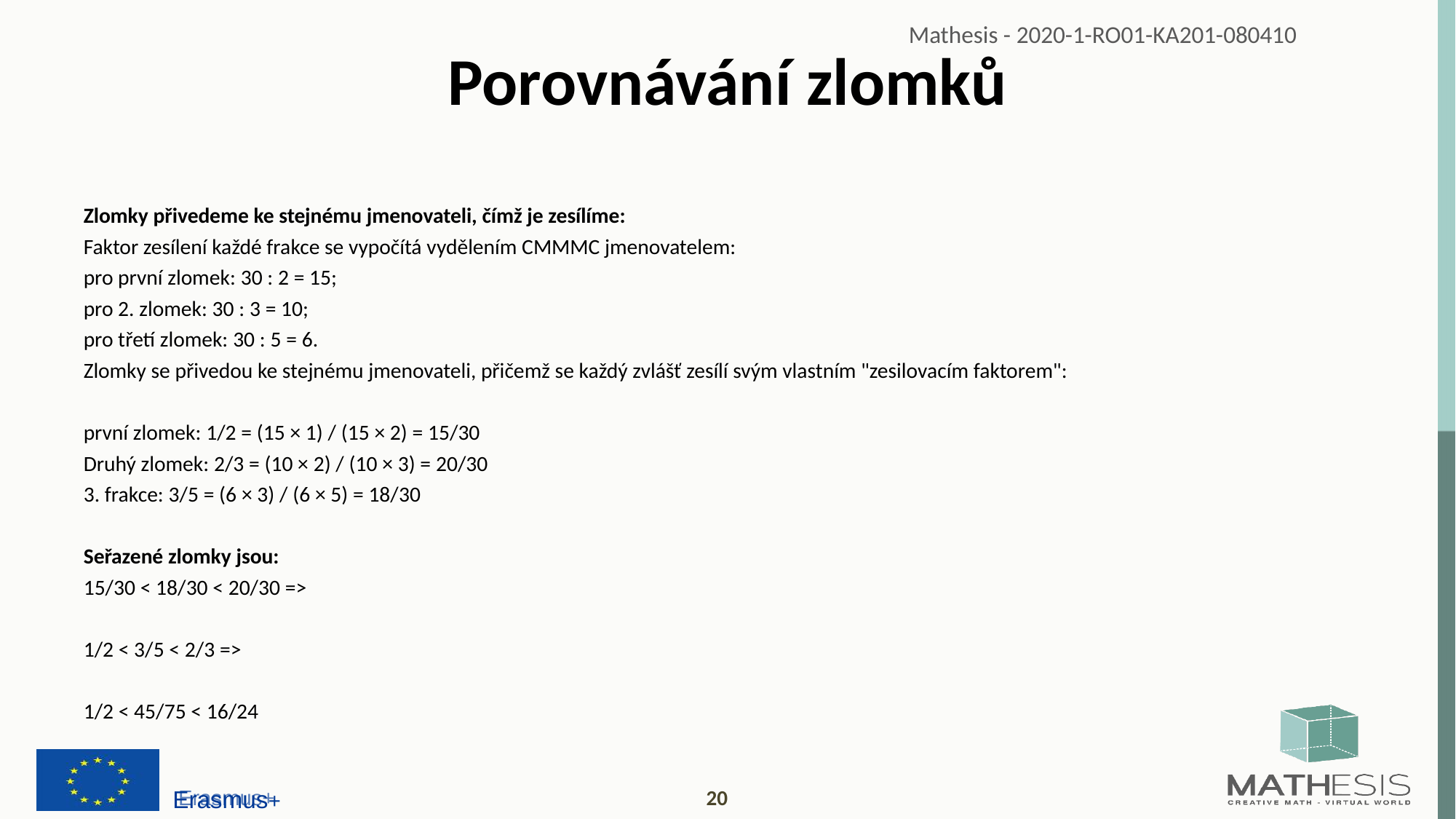

# Porovnávání zlomků
Zlomky přivedeme ke stejnému jmenovateli, čímž je zesílíme:
Faktor zesílení každé frakce se vypočítá vydělením CMMMC jmenovatelem:
pro první zlomek: 30 : 2 = 15;
pro 2. zlomek: 30 : 3 = 10;
pro třetí zlomek: 30 : 5 = 6.
Zlomky se přivedou ke stejnému jmenovateli, přičemž se každý zvlášť zesílí svým vlastním "zesilovacím faktorem":

první zlomek: 1/2 = (15 × 1) / (15 × 2) = 15/30
Druhý zlomek: 2/3 = (10 × 2) / (10 × 3) = 20/30
3. frakce: 3/5 = (6 × 3) / (6 × 5) = 18/30

Seřazené zlomky jsou:
15/30 < 18/30 < 20/30 =>

1/2 < 3/5 < 2/3 =>

1/2 < 45/75 < 16/24